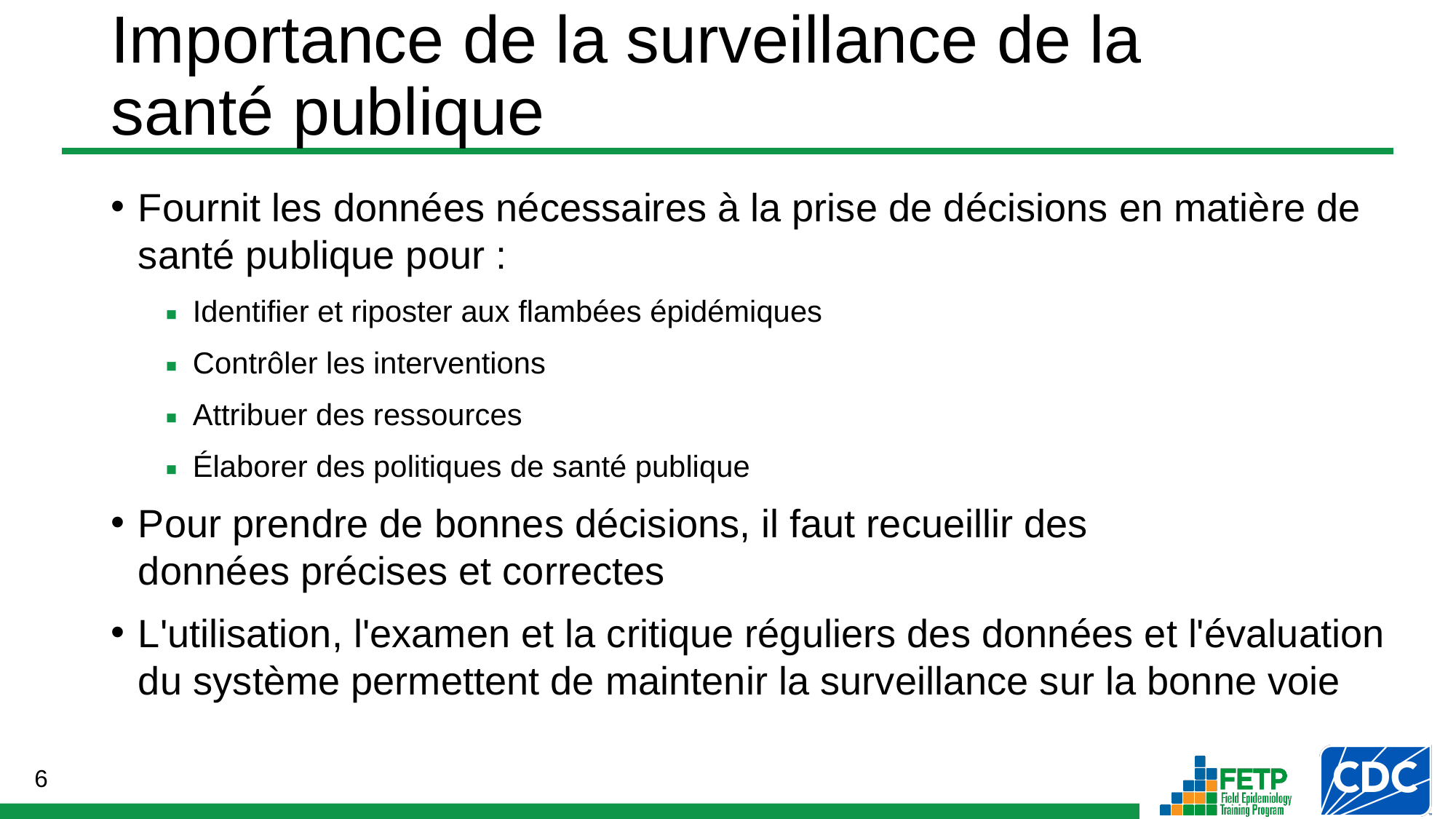

# Importance de la surveillance de la santé publique
Fournit les données nécessaires à la prise de décisions en matière de santé publique pour :
Identifier et riposter aux flambées épidémiques
Contrôler les interventions
Attribuer des ressources
Élaborer des politiques de santé publique
Pour prendre de bonnes décisions, il faut recueillir des
données précises et correctes
L'utilisation, l'examen et la critique réguliers des données et l'évaluation du système permettent de maintenir la surveillance sur la bonne voie